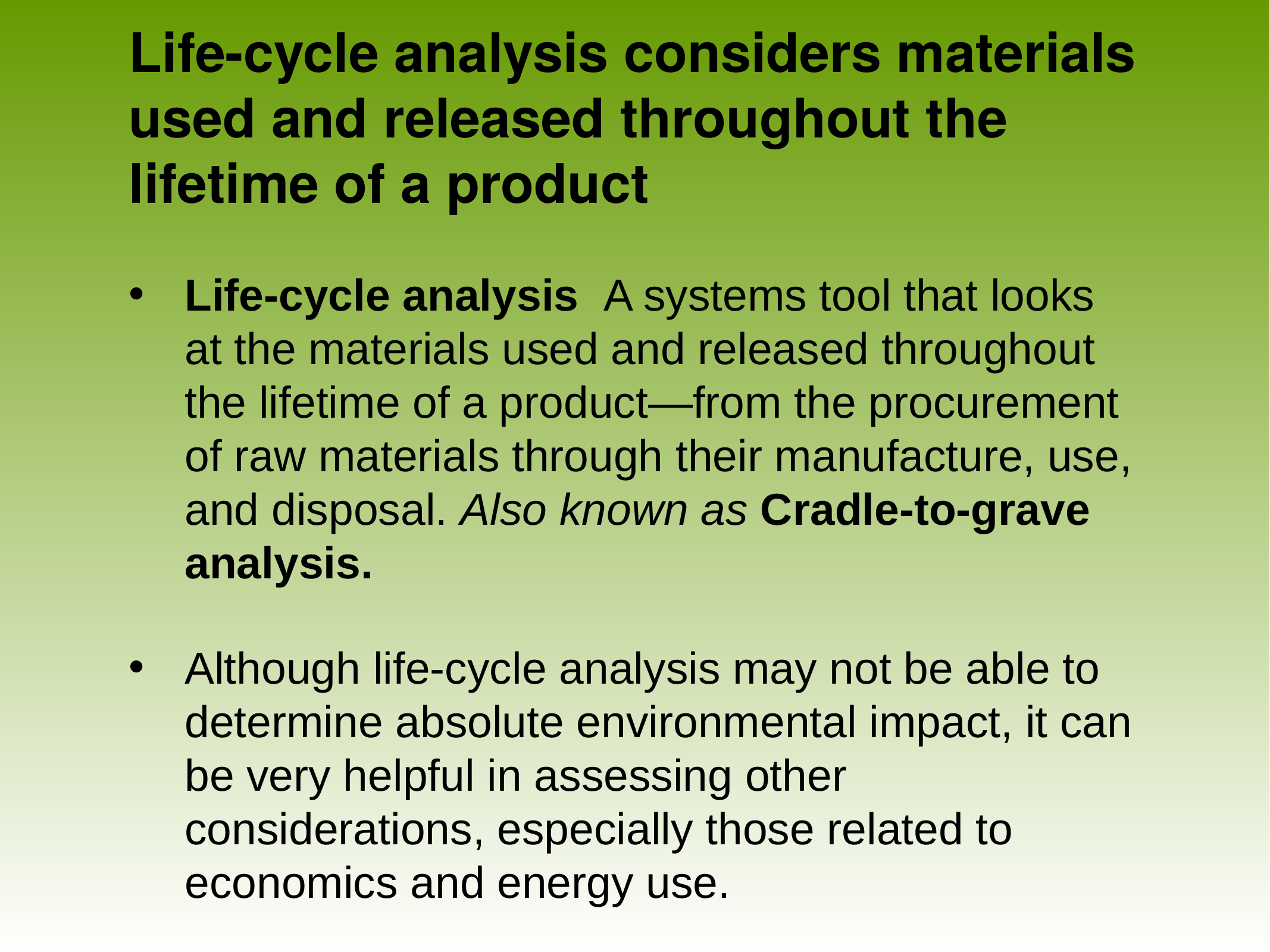

# Life-cycle analysis considers materials used and released throughout the lifetime of a product
Life-cycle analysis  A systems tool that looks at the materials used and released throughout the lifetime of a product—from the procurement of raw materials through their manufacture, use, and disposal. Also known as Cradle-to-grave analysis.
Although life-cycle analysis may not be able to determine absolute environmental impact, it can be very helpful in assessing other considerations, especially those related to economics and energy use.